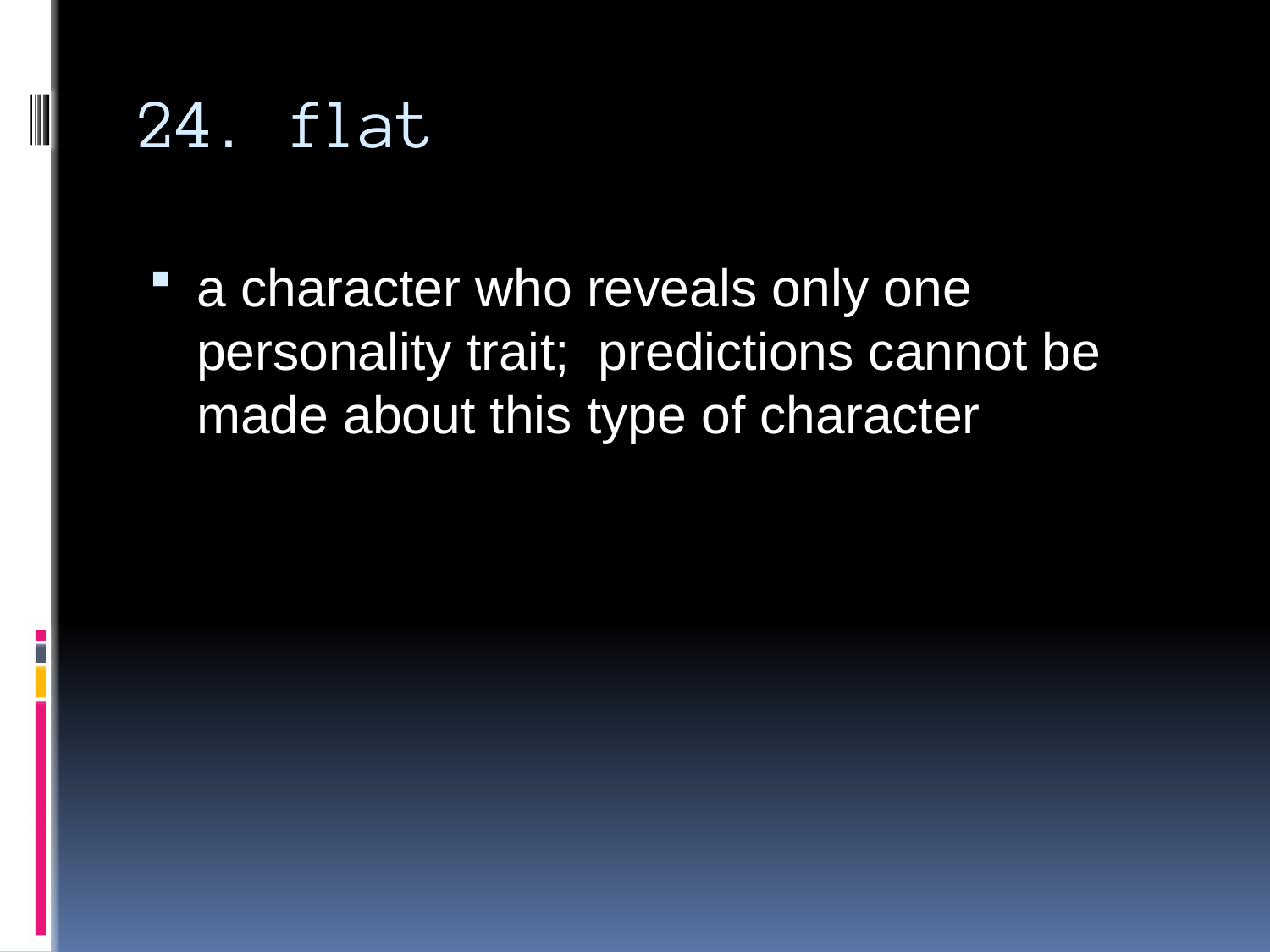

# 24. flat
a character who reveals only one personality trait;  predictions cannot be made about this type of character